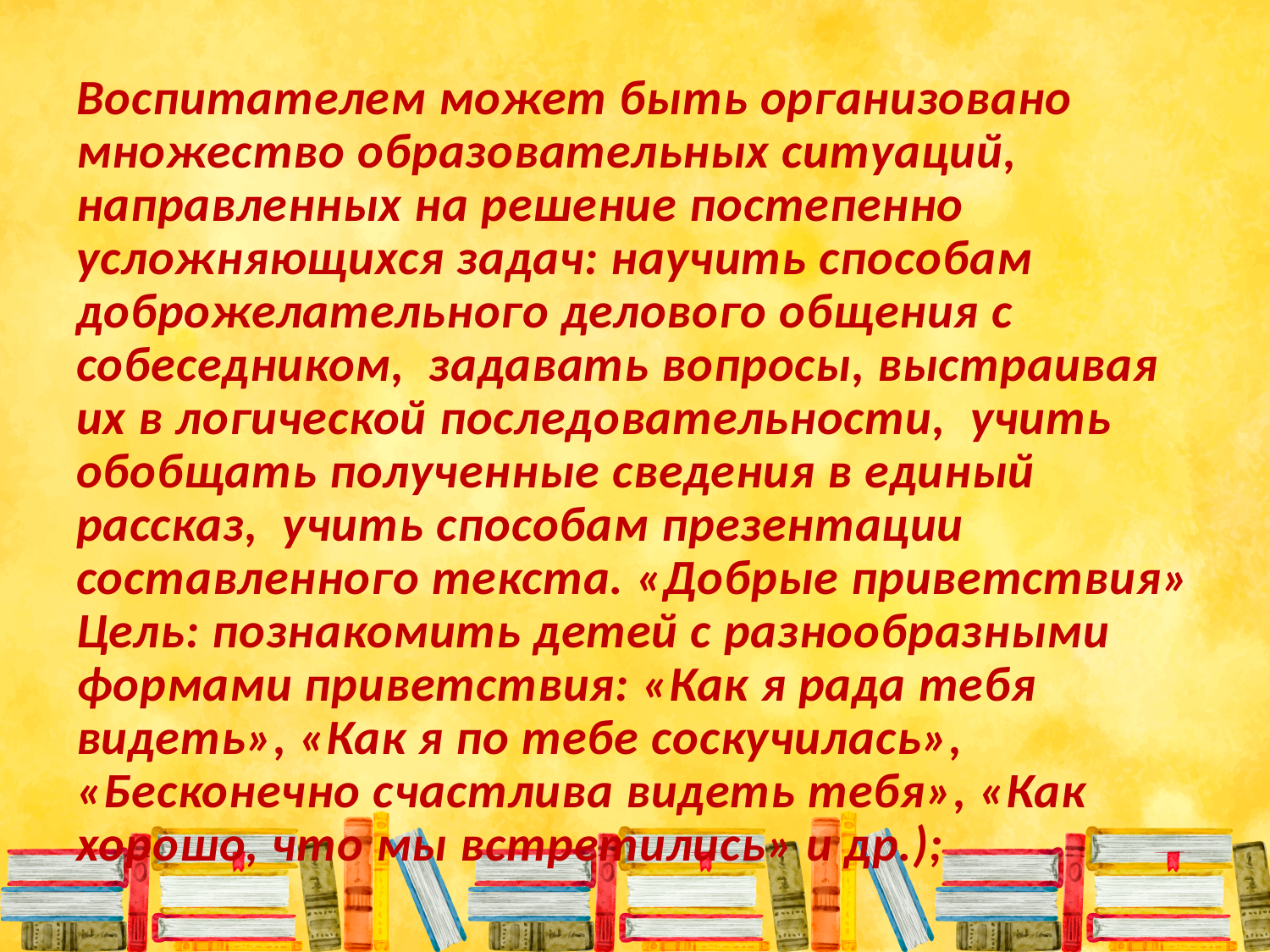

# Воспитателем может быть организовано множество образовательных ситуаций, направленных на решение постепенно усложняющихся задач: научить способам доброжелательного делового общения с собеседником,  задавать вопросы, выстраивая их в логической последовательности,  учить обобщать полученные сведения в единый рассказ,  учить способам презентации составленного текста. «Добрые приветствия» Цель: познакомить детей с разнообразными формами приветствия: «Как я рада тебя видеть», «Как я по тебе соскучилась», «Бесконечно счастлива видеть тебя», «Как хорошо, что мы встретились» и др.);